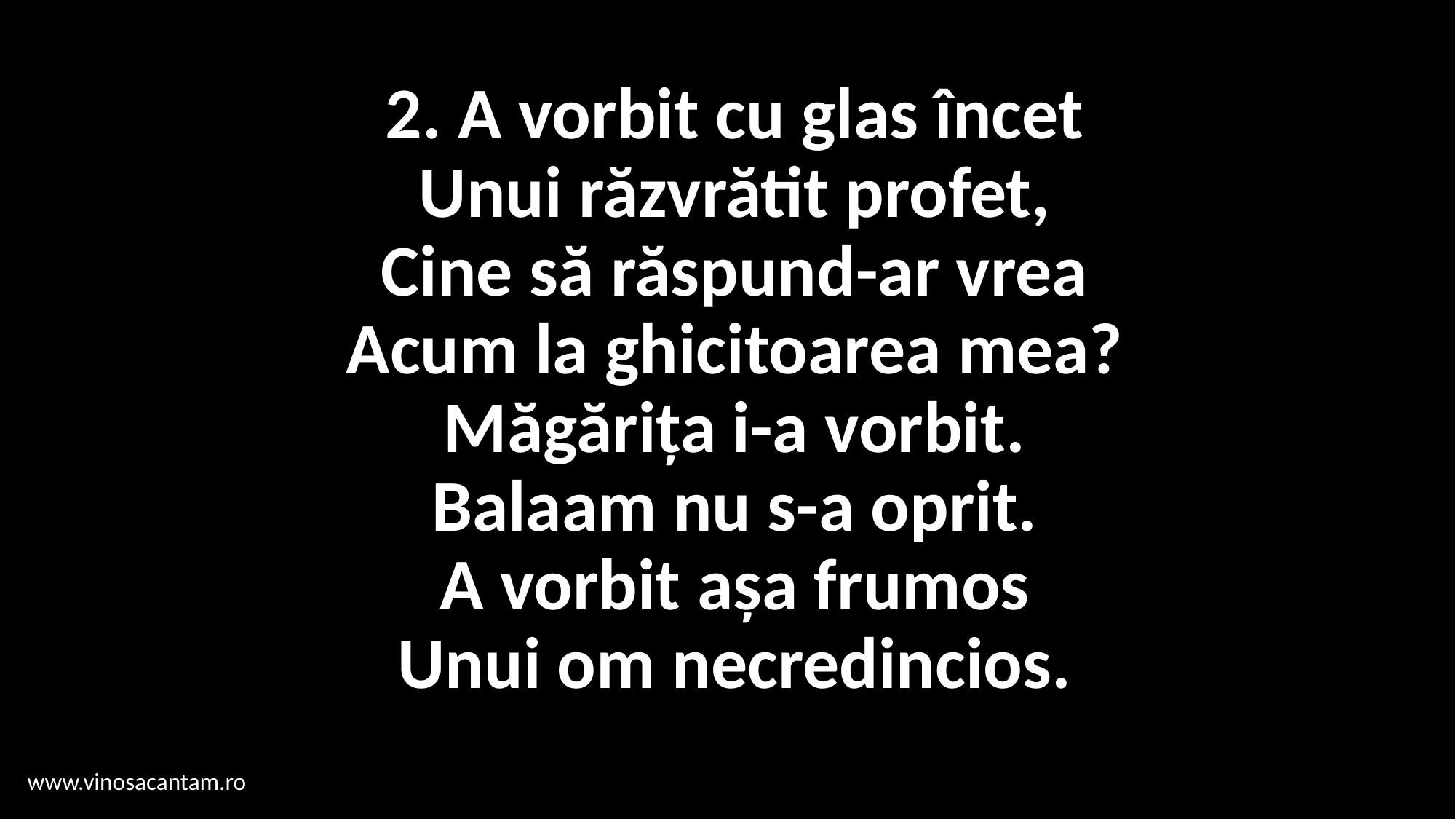

# 2. A vorbit cu glas încet Unui răzvrătit profet, Cine să răspund-ar vrea Acum la ghicitoarea mea? Măgărița i-a vorbit. Balaam nu s-a oprit. A vorbit așa frumos Unui om necredincios.
www.vinosacantam.ro